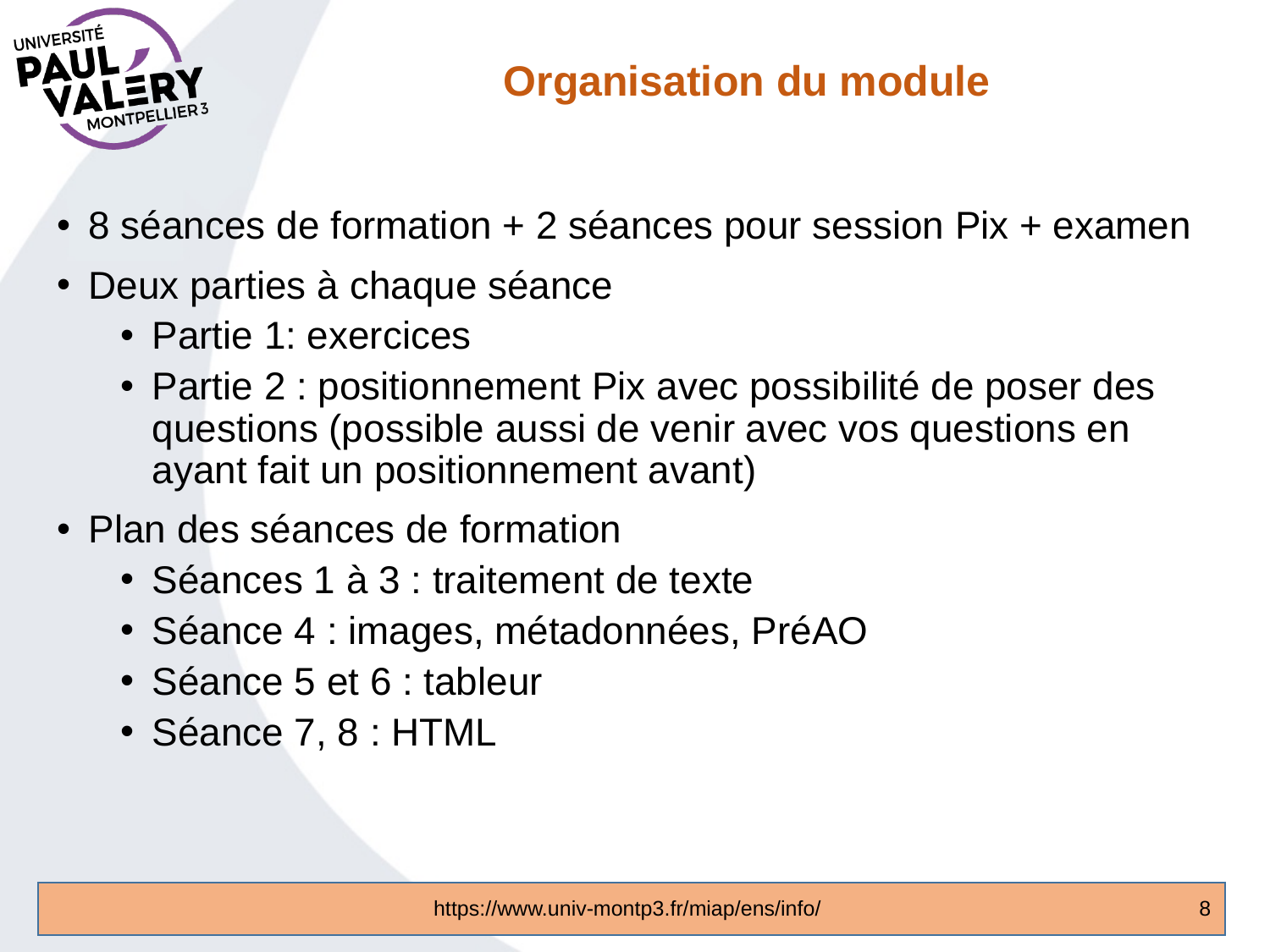

# Organisation du module
8 séances de formation + 2 séances pour session Pix + examen
Deux parties à chaque séance
Partie 1: exercices
Partie 2 : positionnement Pix avec possibilité de poser des questions (possible aussi de venir avec vos questions en ayant fait un positionnement avant)
Plan des séances de formation
Séances 1 à 3 : traitement de texte
Séance 4 : images, métadonnées, PréAO
Séance 5 et 6 : tableur
Séance 7, 8 : HTML
https://www.univ-montp3.fr/miap/ens/info/
8